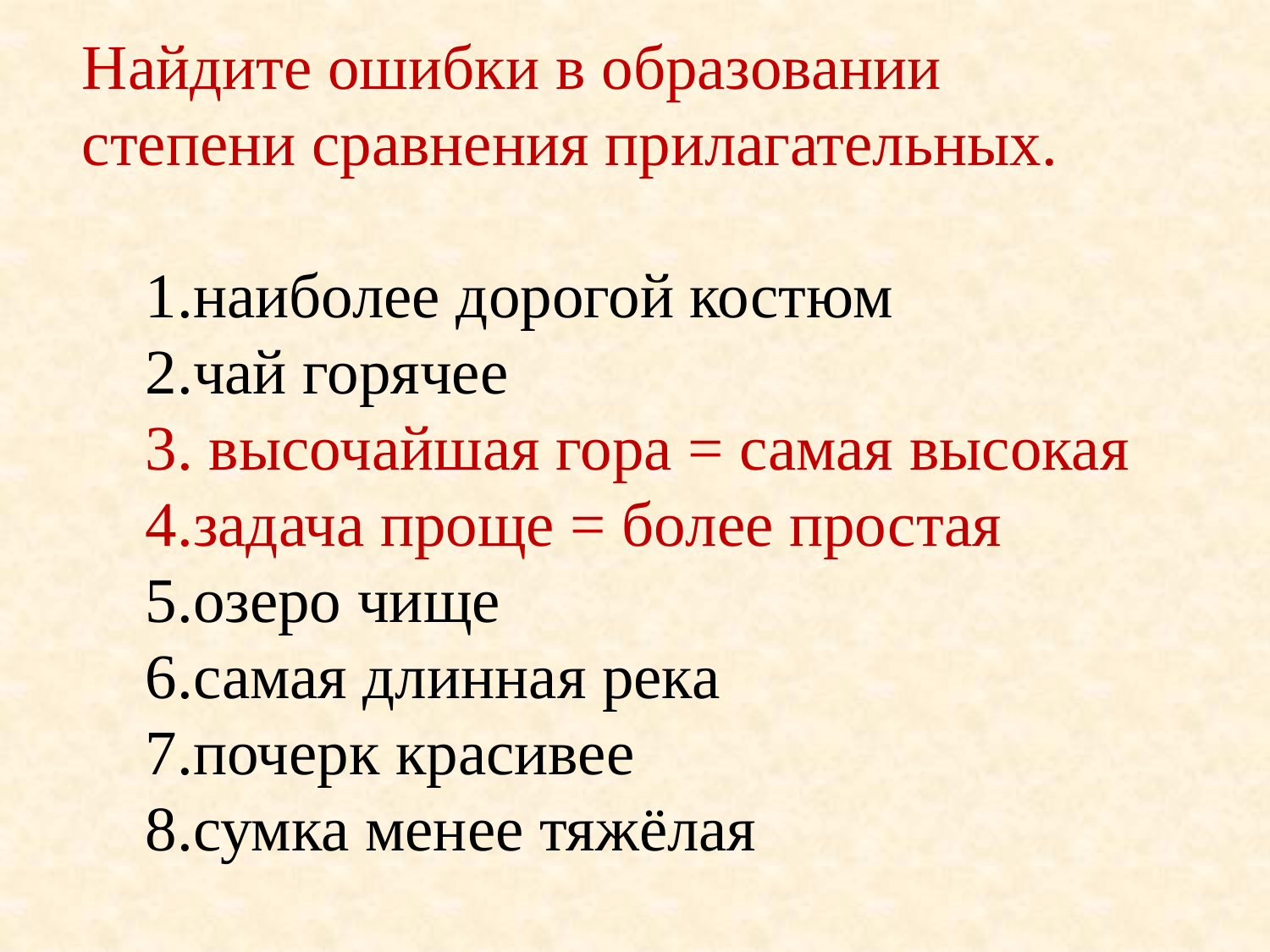

Найдите ошибки в образовании степени сравнения прилагательных.

    1.наиболее дорогой костюм
    2.чай горячее
    3. высочайшая гора = самая высокая
    4.задача проще = более простая
    5.озеро чище
    6.самая длинная река
    7.почерк красивее
    8.сумка менее тяжёлая